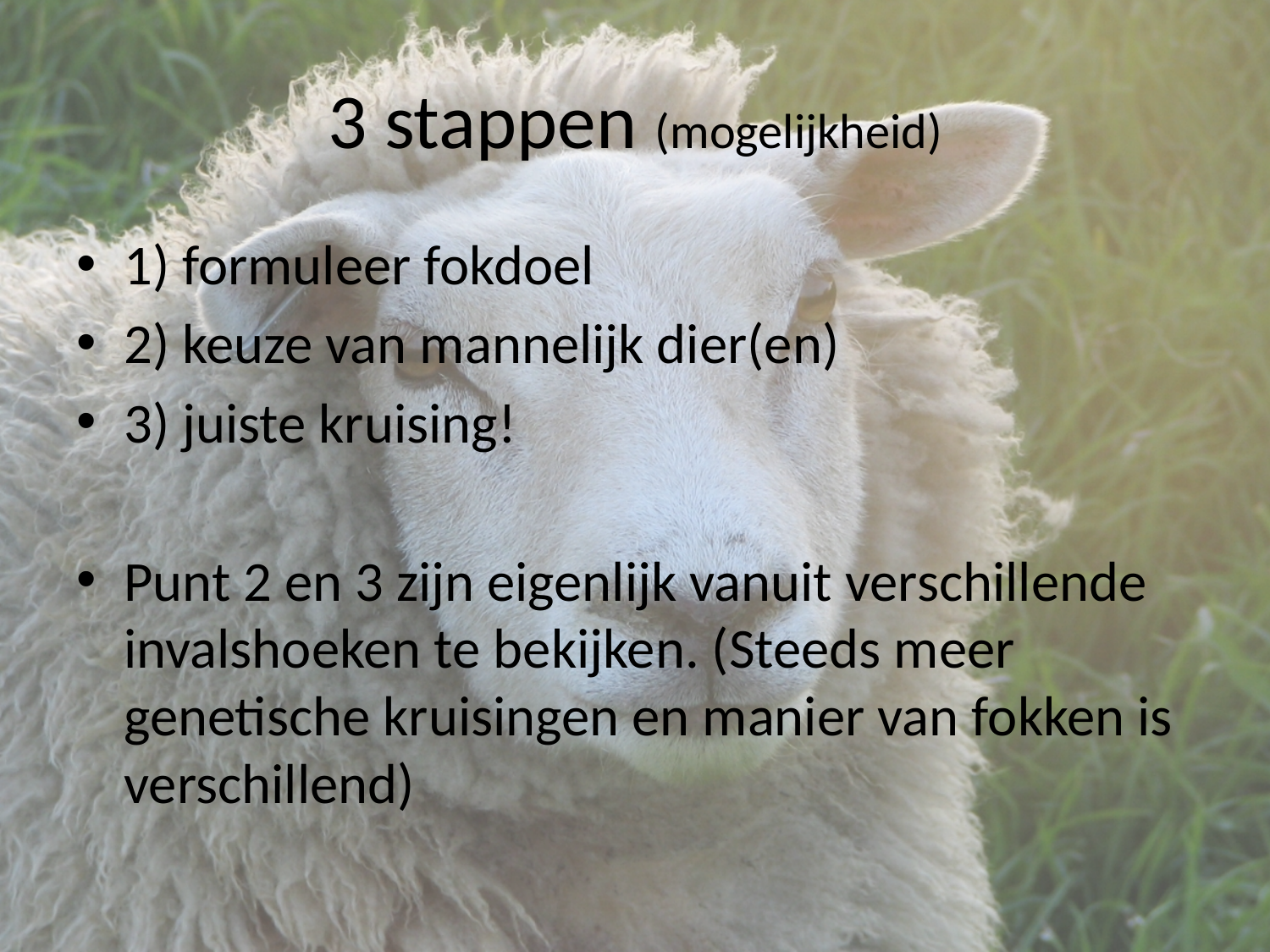

# 3 stappen (mogelijkheid)
1) formuleer fokdoel
2) keuze van mannelijk dier(en)
3) juiste kruising!

Punt 2 en 3 zijn eigenlijk vanuit verschillende invalshoeken te bekijken. (Steeds meer genetische kruisingen en manier van fokken is verschillend)